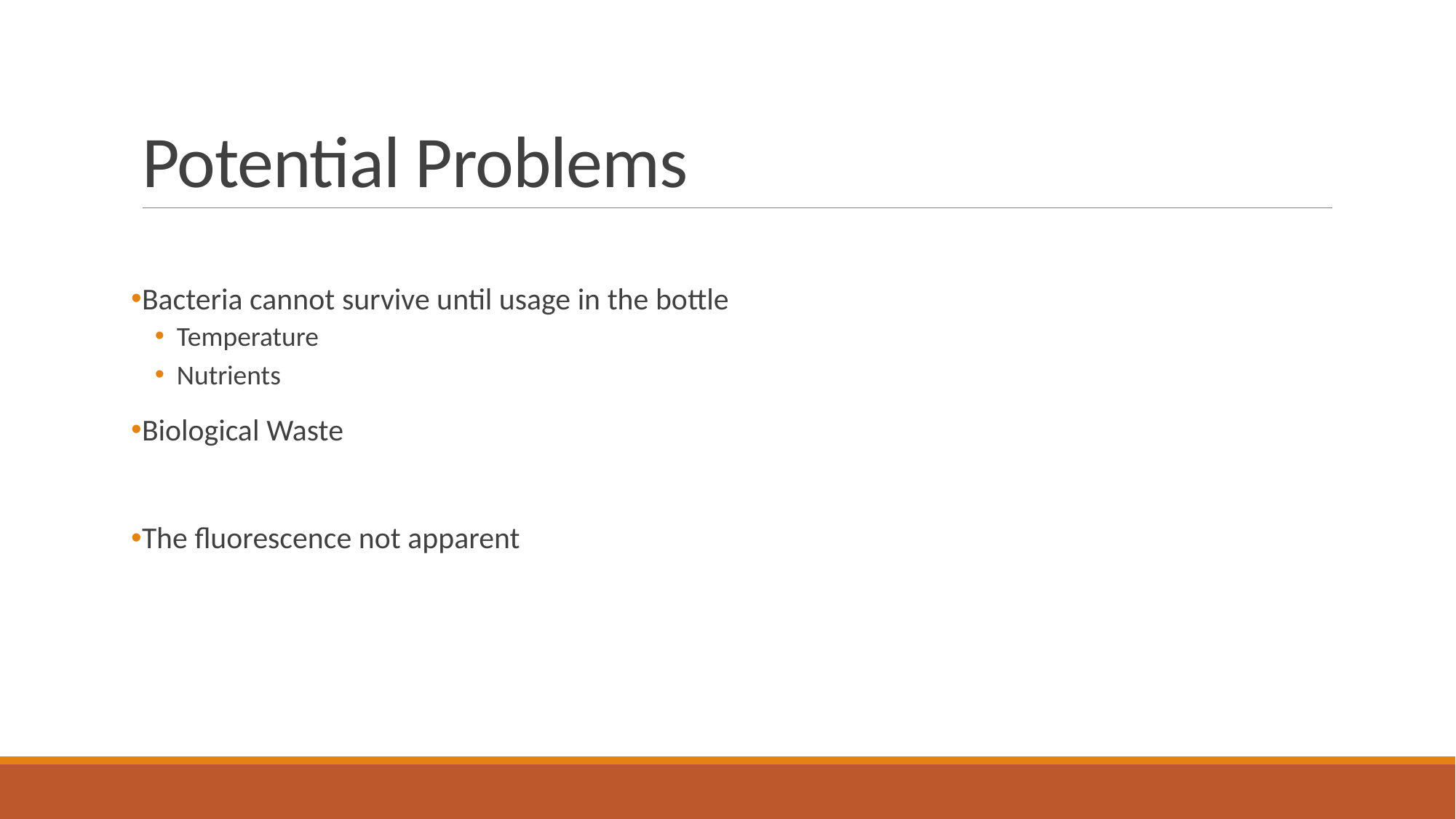

# Potential Problems

Bacteria cannot survive until usage in the bottle
Temperature
Nutrients
Biological Waste

The fluorescence not apparent